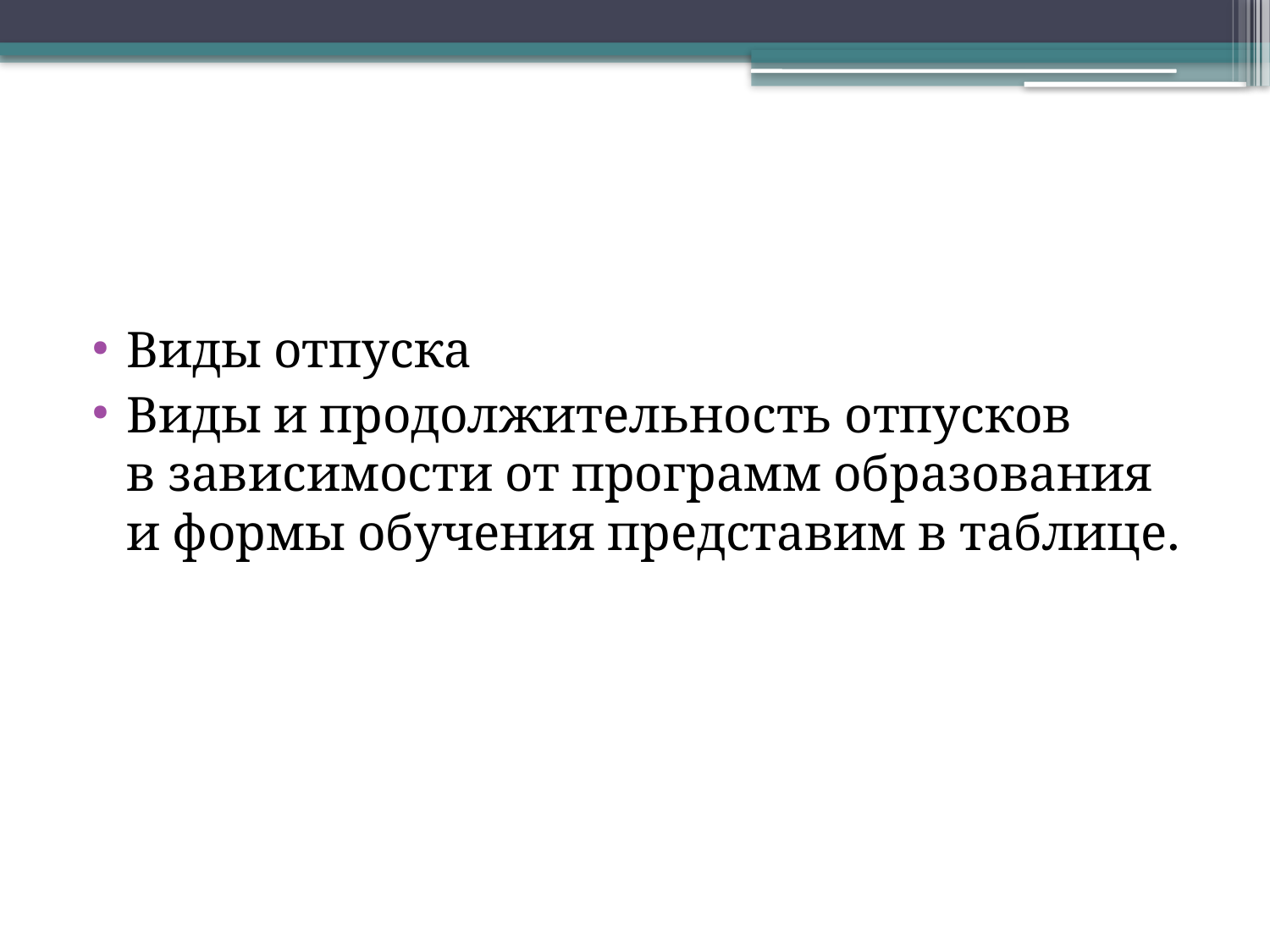

#
Виды отпуска
Виды и продолжительность отпусков в зависимости от программ образования и формы обучения представим в таблице.